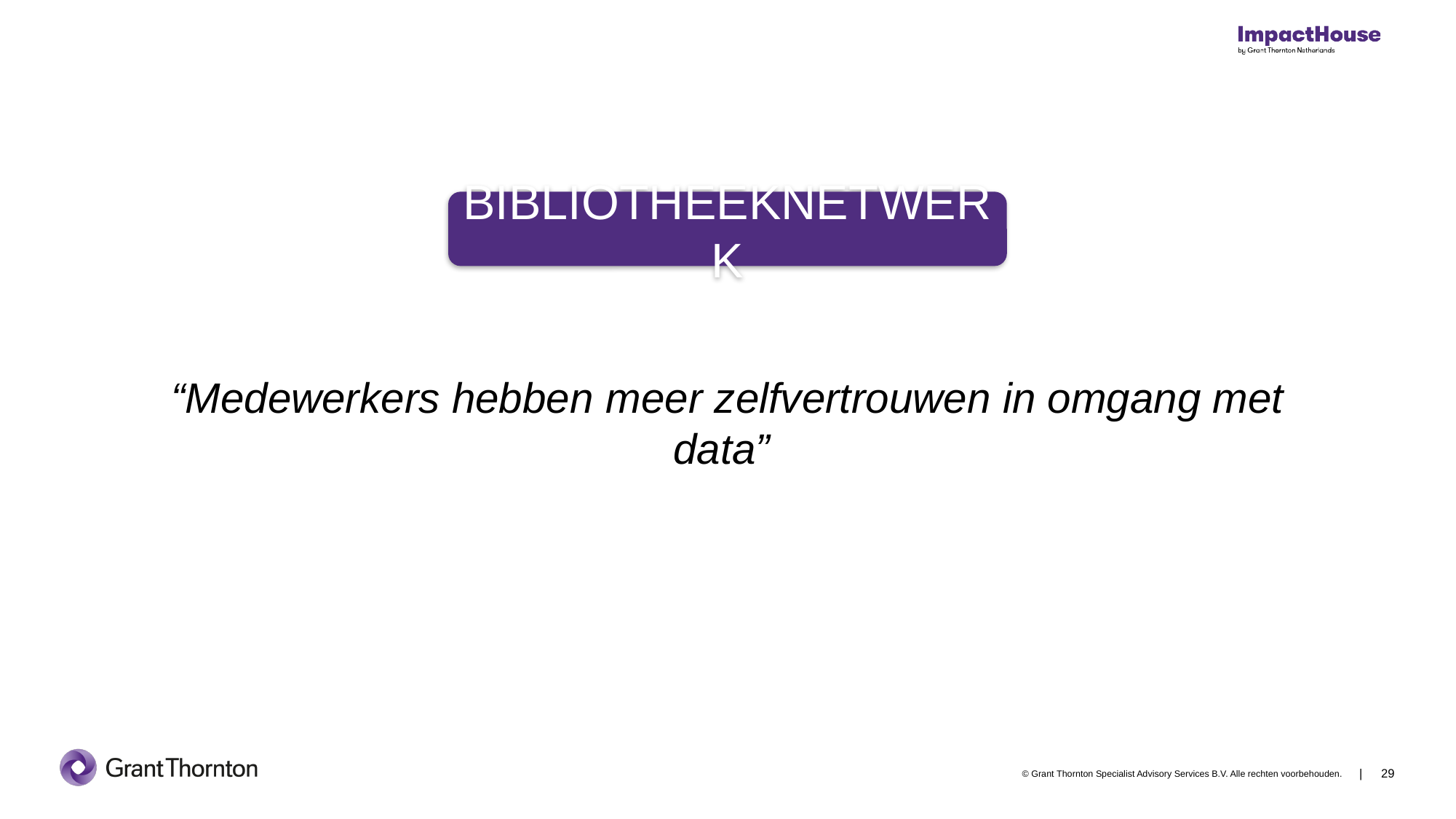

BIBLIOTHEEKNETWERK
“Medewerkers hebben meer zelfvertrouwen in omgang met data”
29
29